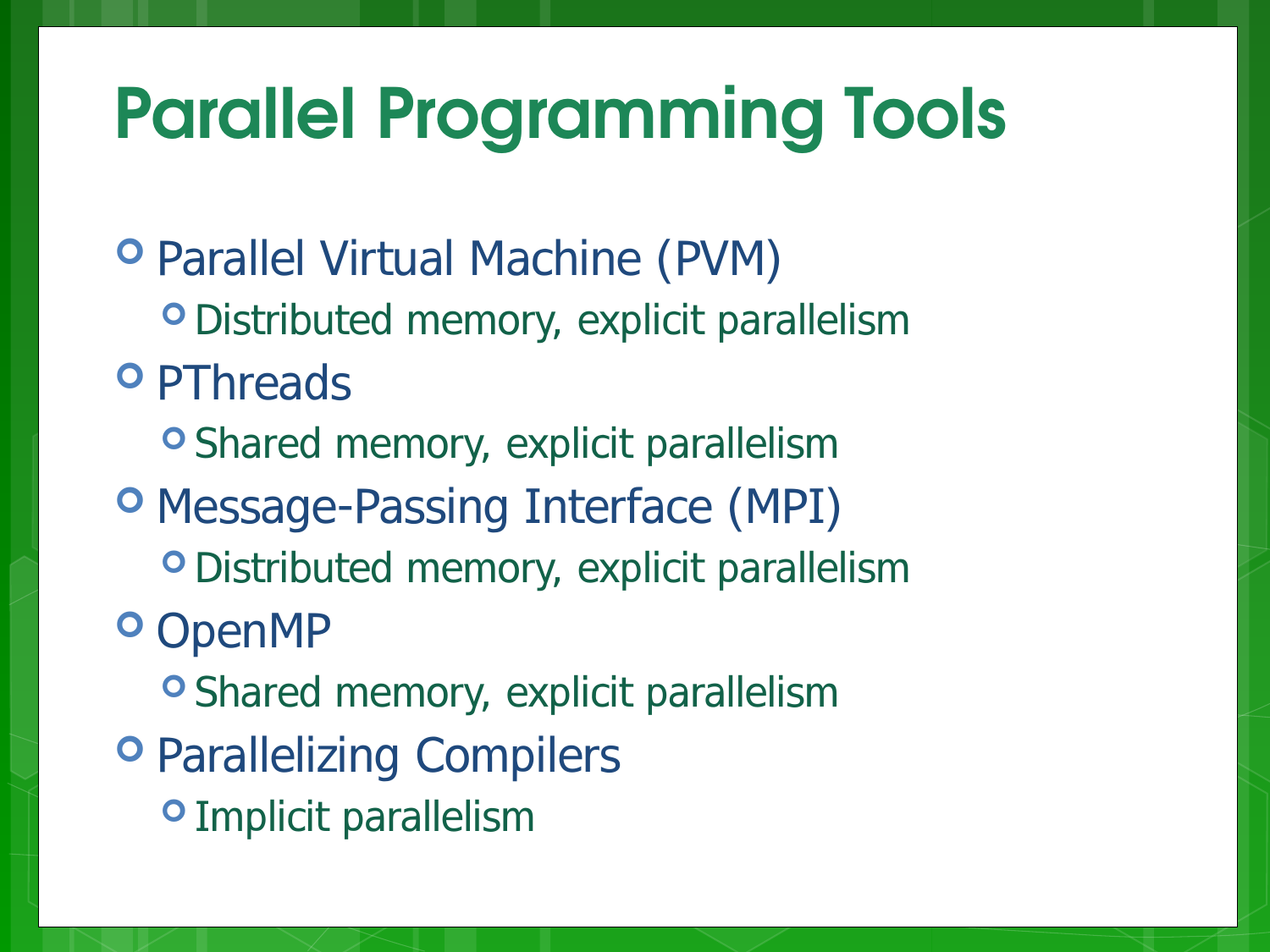

# Parallel Programming Tools
Parallel Virtual Machine (PVM)
Distributed memory, explicit parallelism
PThreads
Shared memory, explicit parallelism
Message-Passing Interface (MPI)
Distributed memory, explicit parallelism
OpenMP
Shared memory, explicit parallelism
Parallelizing Compilers
Implicit parallelism